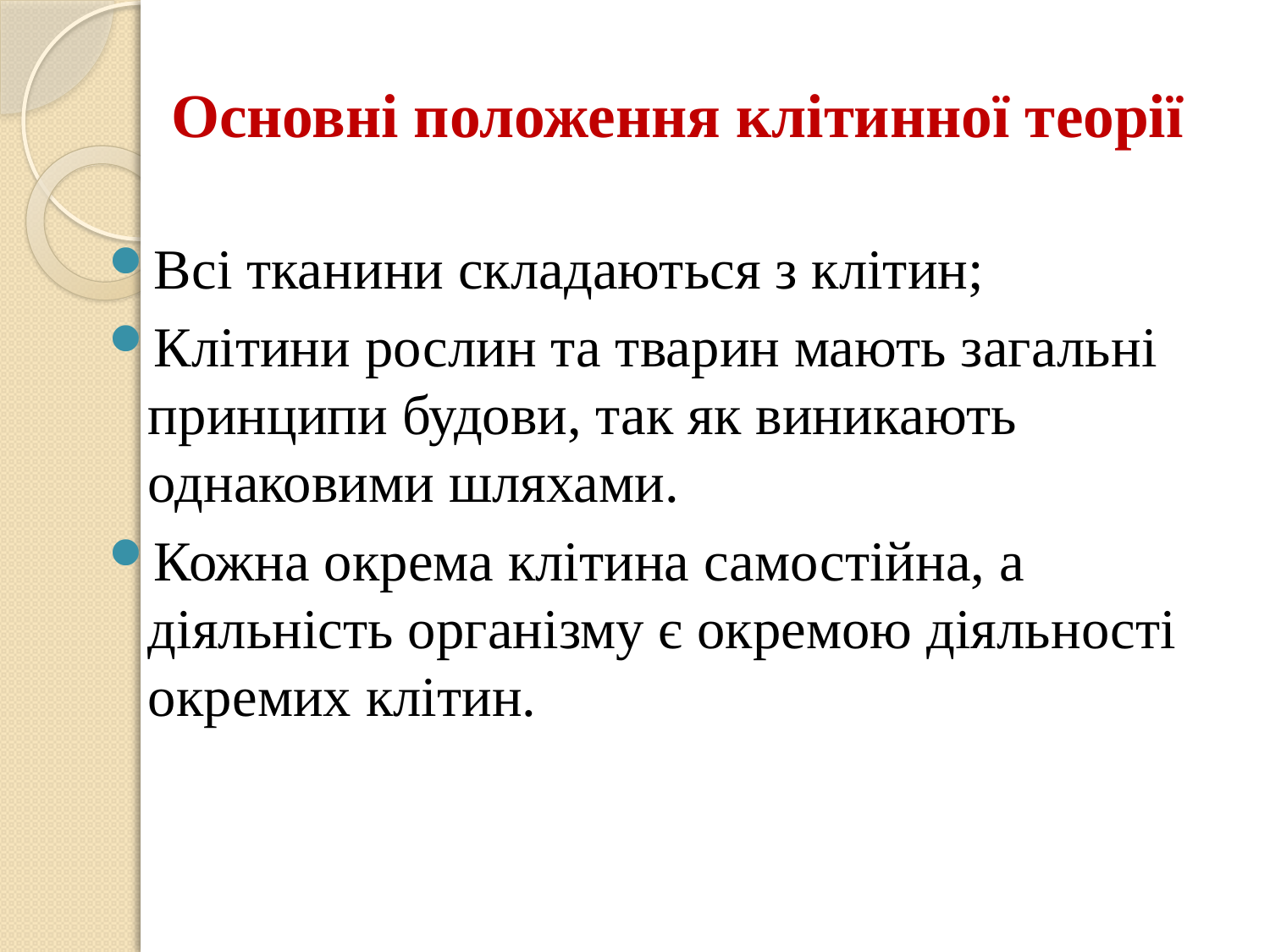

# Основні положення клітинної теорії
Всі тканини складаються з клітин;
Клітини рослин та тварин мають загальні принципи будови, так як виникають однаковими шляхами.
Кожна окрема клітина самостійна, а діяльність організму є окремою діяльності окремих клітин.